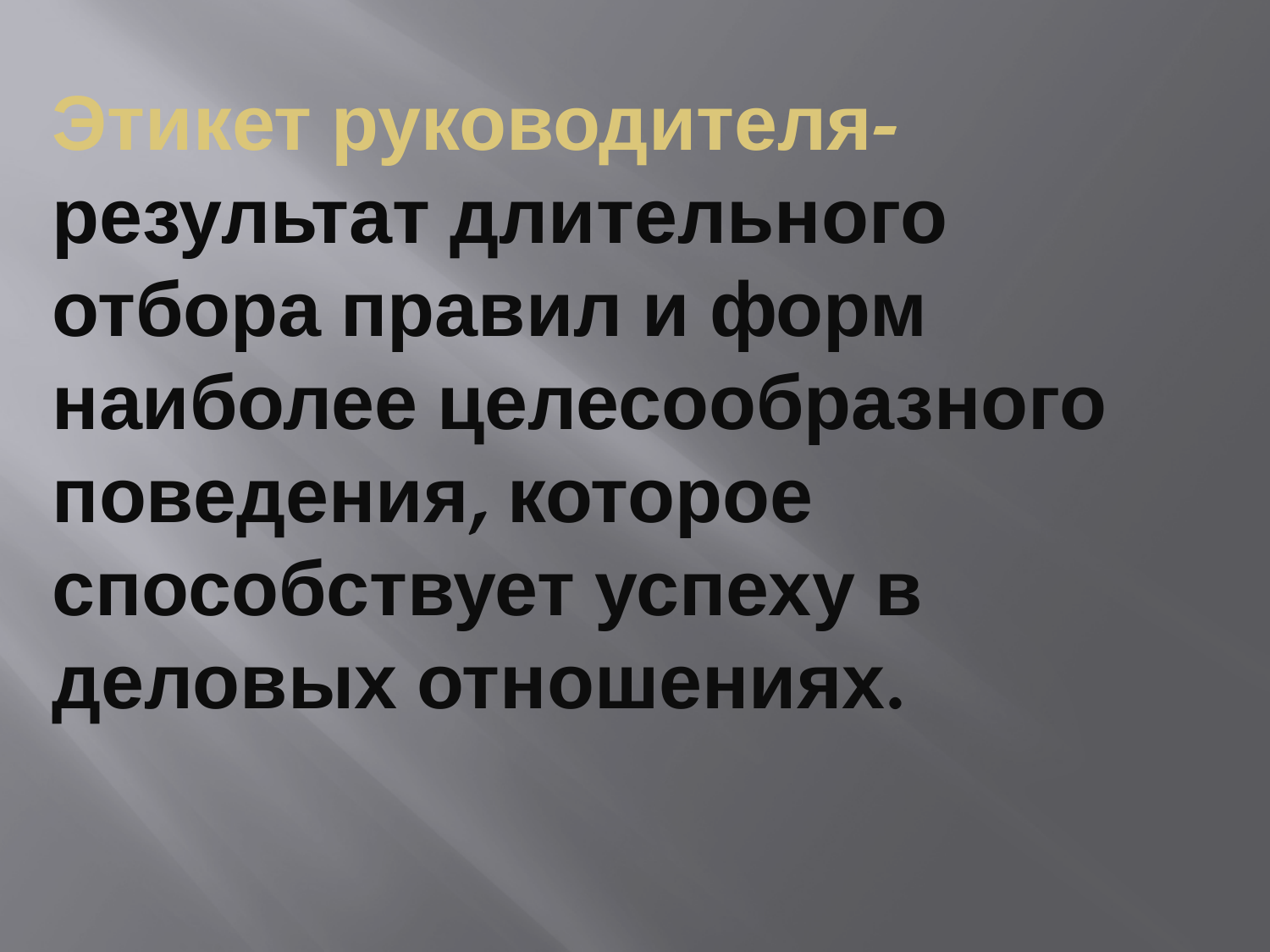

# Этикет руководителя- результат длительного отбора правил и форм наиболее целесообразного поведения, которое способствует успеху в деловых отношениях.